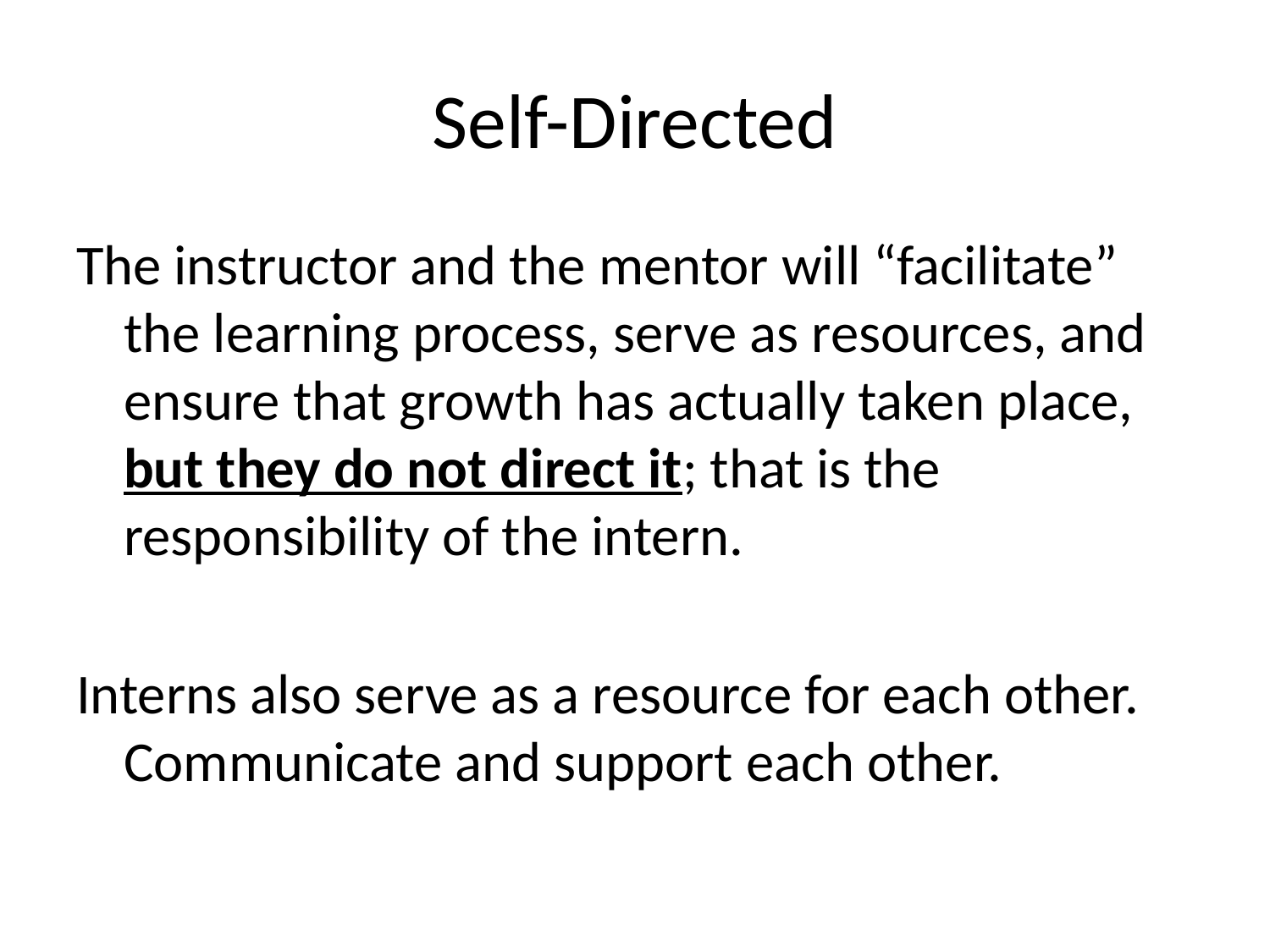

# Self-Directed
The instructor and the mentor will “facilitate” the learning process, serve as resources, and ensure that growth has actually taken place, but they do not direct it; that is the responsibility of the intern.

Interns also serve as a resource for each other.  Communicate and support each other.